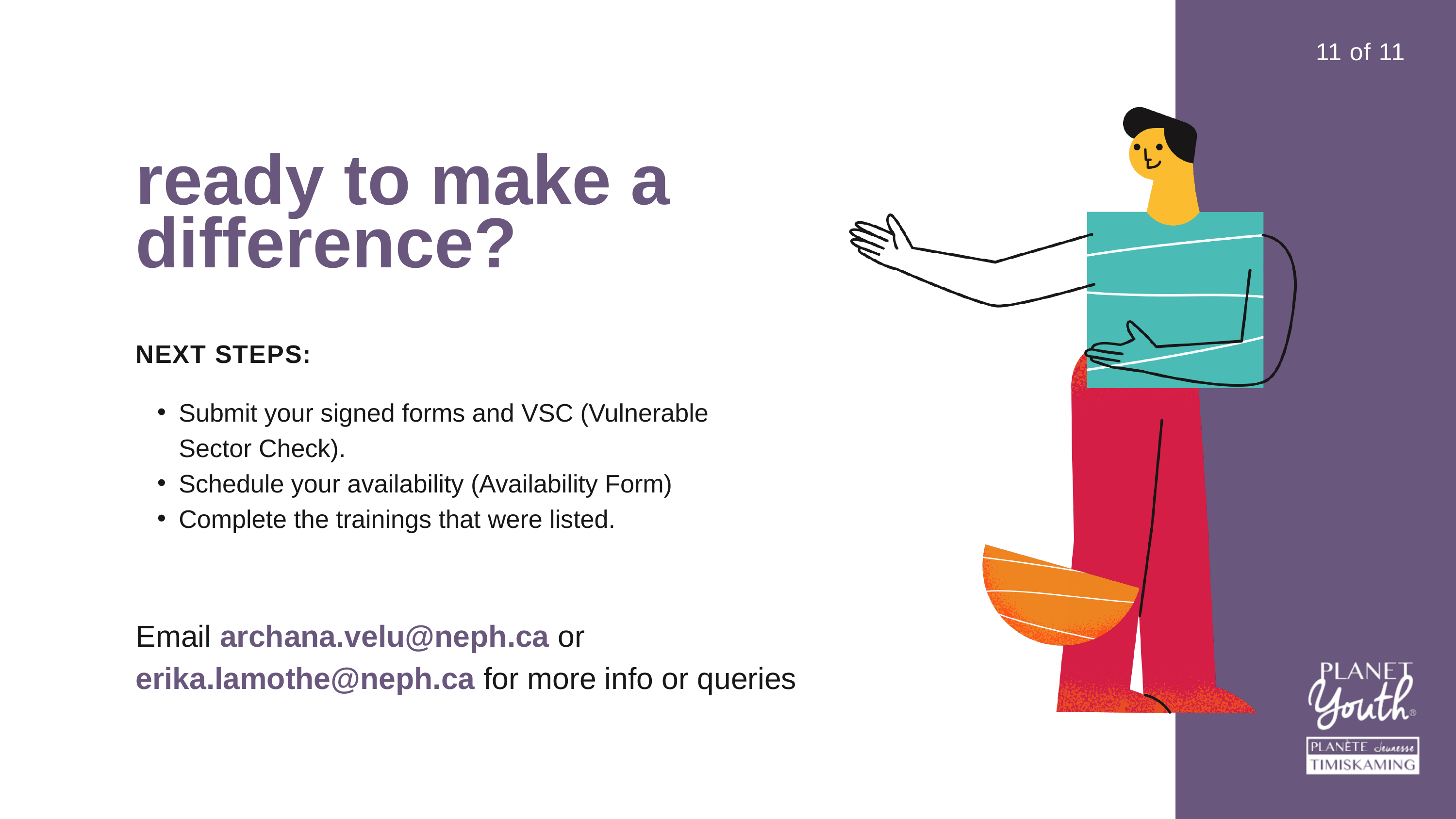

11 of 11

ready to make a difference?

NEXT STEPS:

Submit your signed forms and VSC (Vulnerable Sector Check).
Schedule your availability (Availability Form)
Complete the trainings that were listed.

Email archana.velu@neph.ca or erika.lamothe@neph.ca for more info or queries